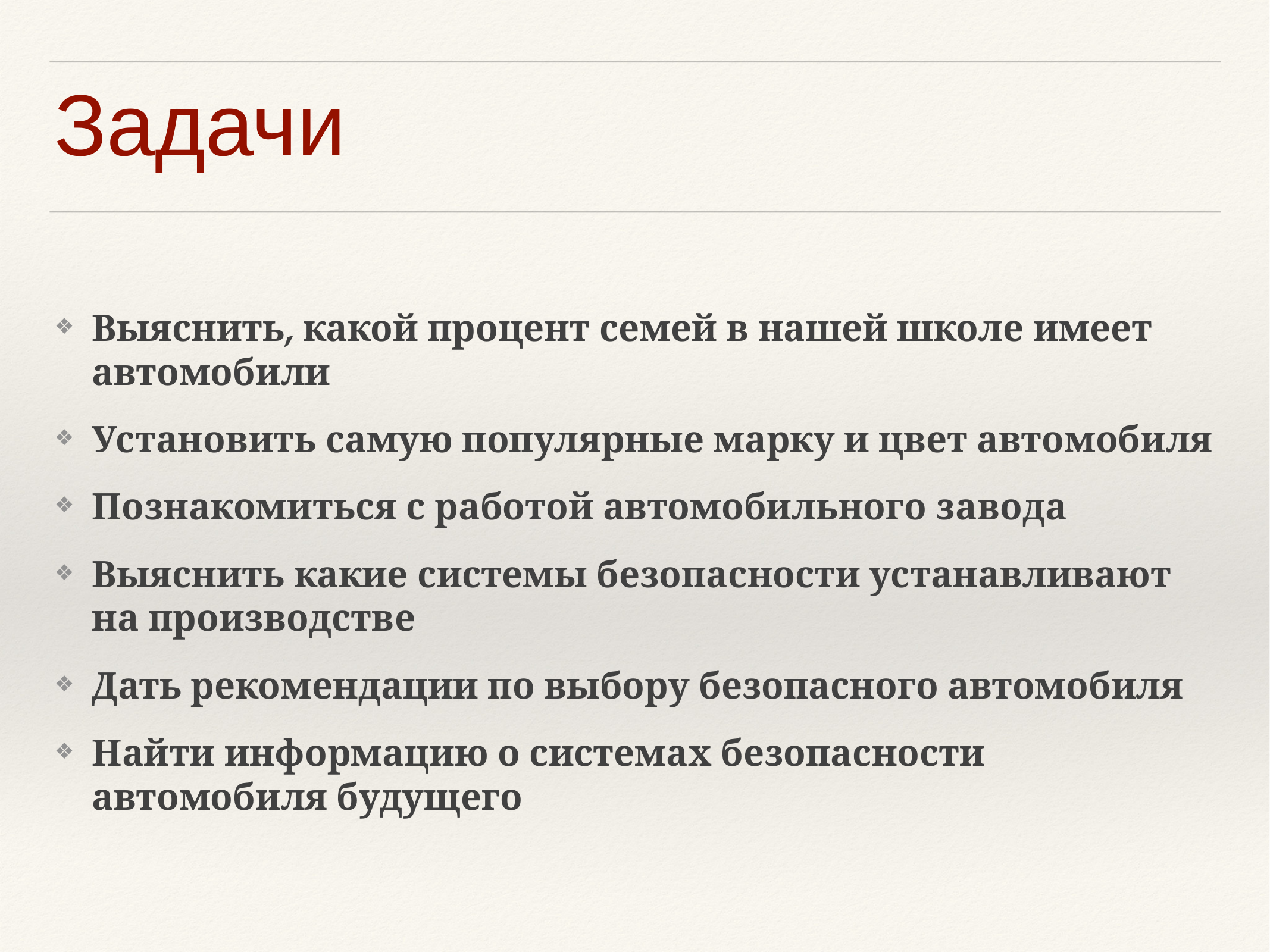

# Задачи
Выяснить, какой процент семей в нашей школе имеет автомобили
Установить самую популярные марку и цвет автомобиля
Познакомиться с работой автомобильного завода
Выяснить какие системы безопасности устанавливают на производстве
Дать рекомендации по выбору безопасного автомобиля
Найти информацию о системах безопасности автомобиля будущего